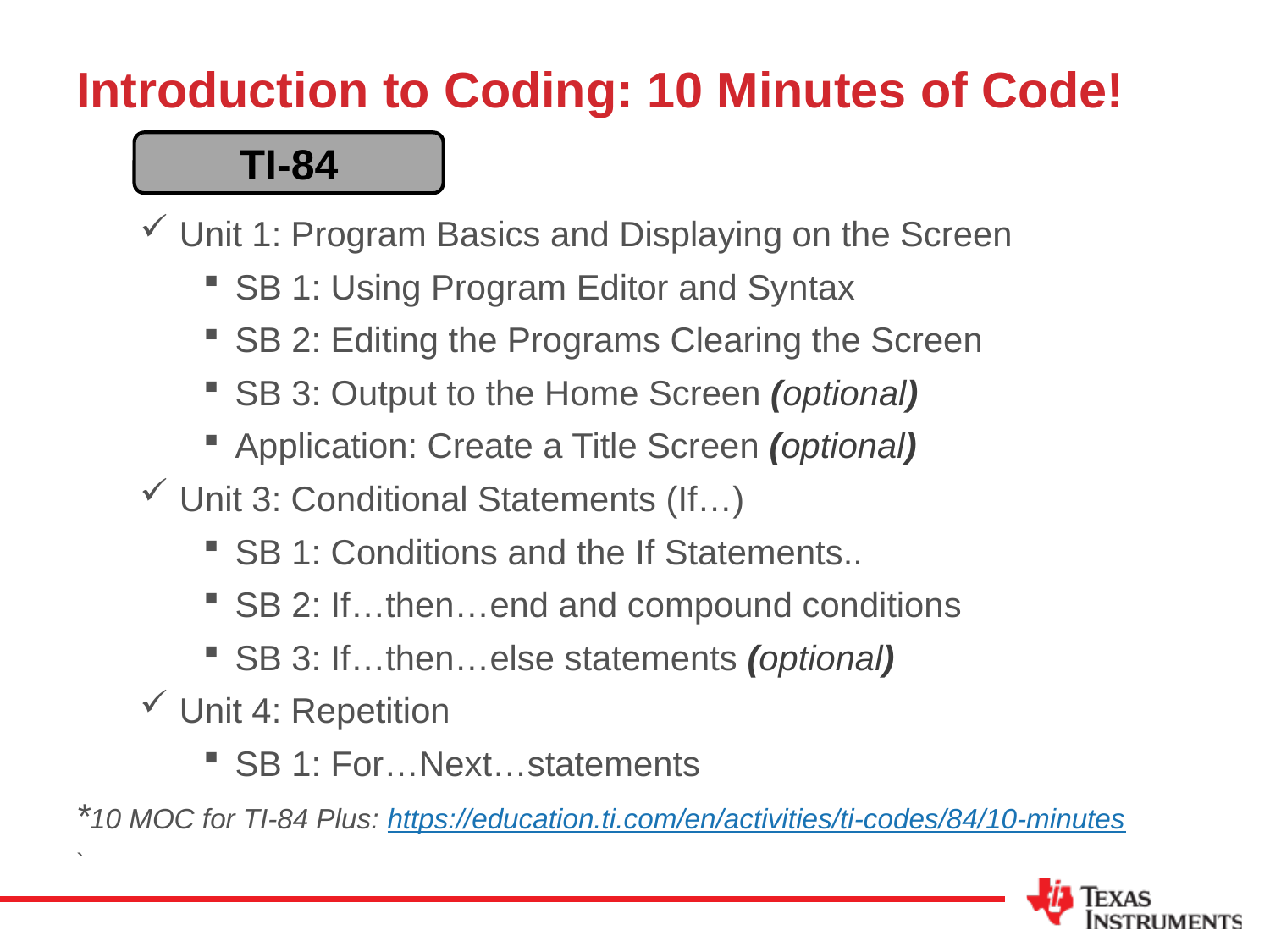

# Introduction to Coding: 10 Minutes of Code!
TI-84

Unit 1: Program Basics and Displaying on the Screen
SB 1: Using Program Editor and Syntax
SB 2: Editing the Programs Clearing the Screen
SB 3: Output to the Home Screen (optional)
Application: Create a Title Screen (optional)
Unit 3: Conditional Statements (If…)
SB 1: Conditions and the If Statements..
SB 2: If…then…end and compound conditions
SB 3: If…then…else statements (optional)
Unit 4: Repetition
SB 1: For…Next…statements
*10 MOC for TI-84 Plus: https://education.ti.com/en/activities/ti-codes/84/10-minutes
`